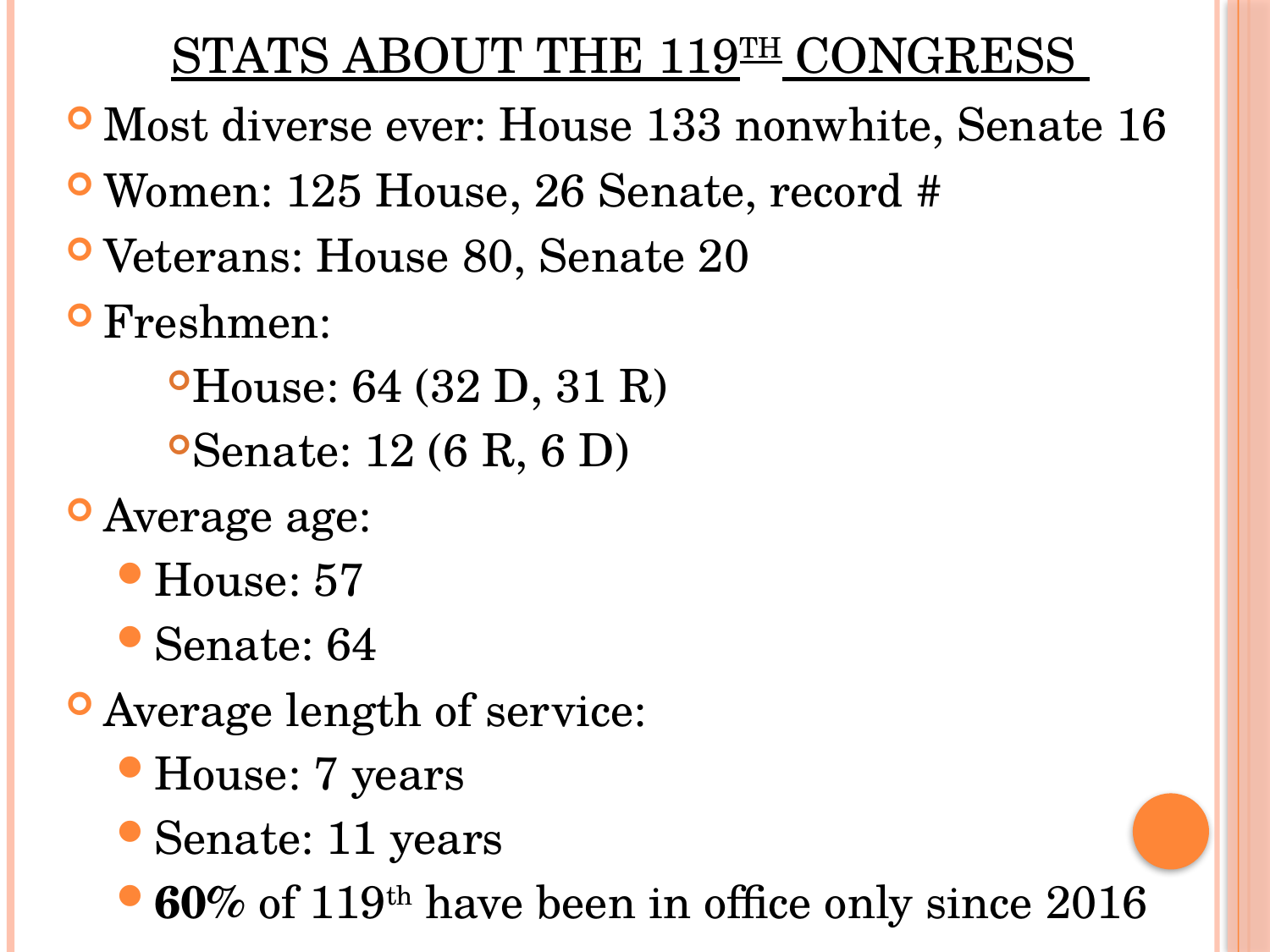

# Stats about the 119th Congress
Most diverse ever: House 133 nonwhite, Senate 16
Women: 125 House, 26 Senate, record #
Veterans: House 80, Senate 20
Freshmen:
House: 64 (32 D, 31 R)
Senate: 12 (6 R, 6 D)
Average age:
House: 57
Senate: 64
Average length of service:
House: 7 years
Senate: 11 years
60% of 119th have been in office only since 2016